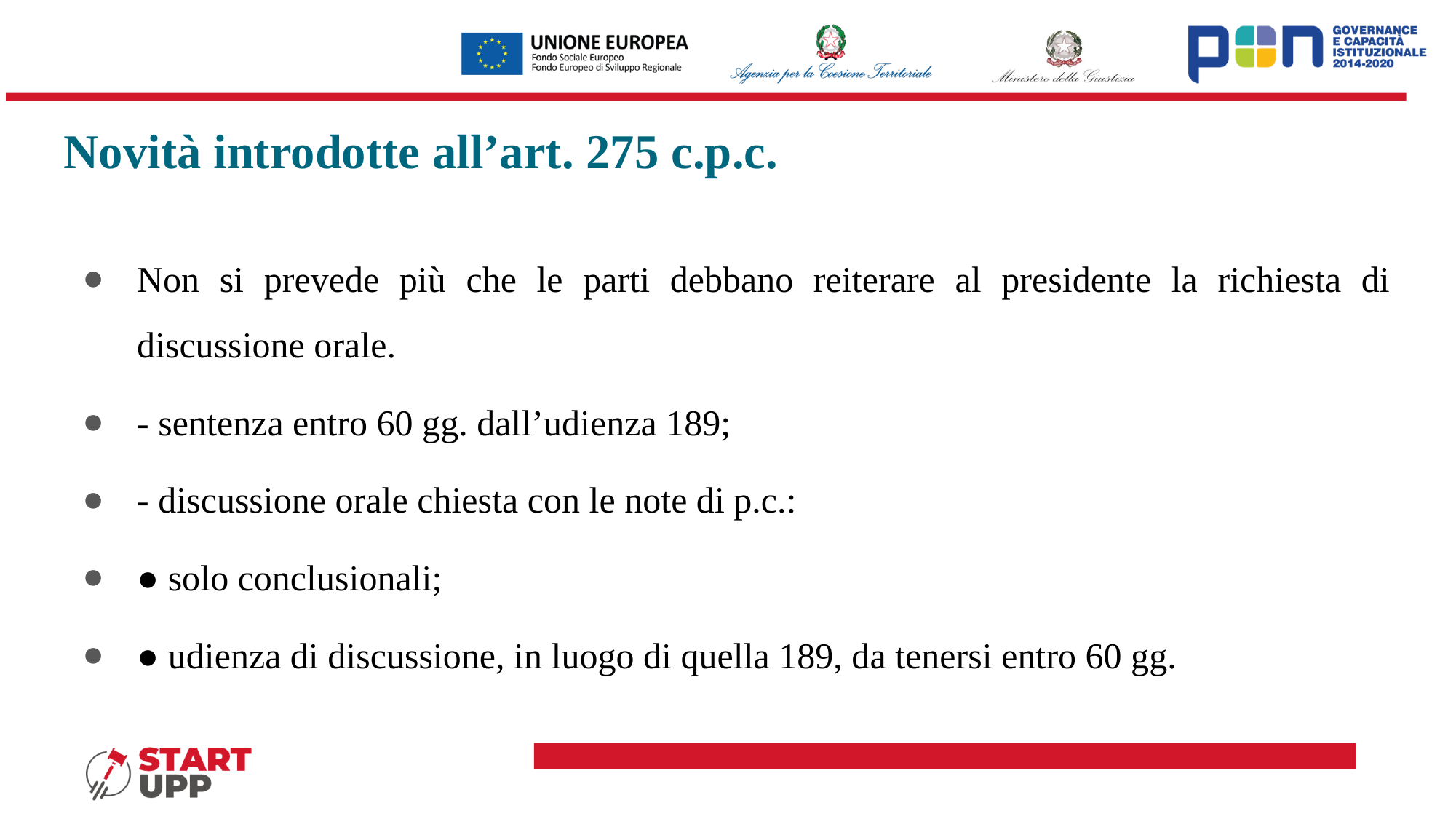

# Novità introdotte all’art. 275 c.p.c.
Non si prevede più che le parti debbano reiterare al presidente la richiesta di discussione orale.
- sentenza entro 60 gg. dall’udienza 189;
- discussione orale chiesta con le note di p.c.:
● solo conclusionali;
● udienza di discussione, in luogo di quella 189, da tenersi entro 60 gg.